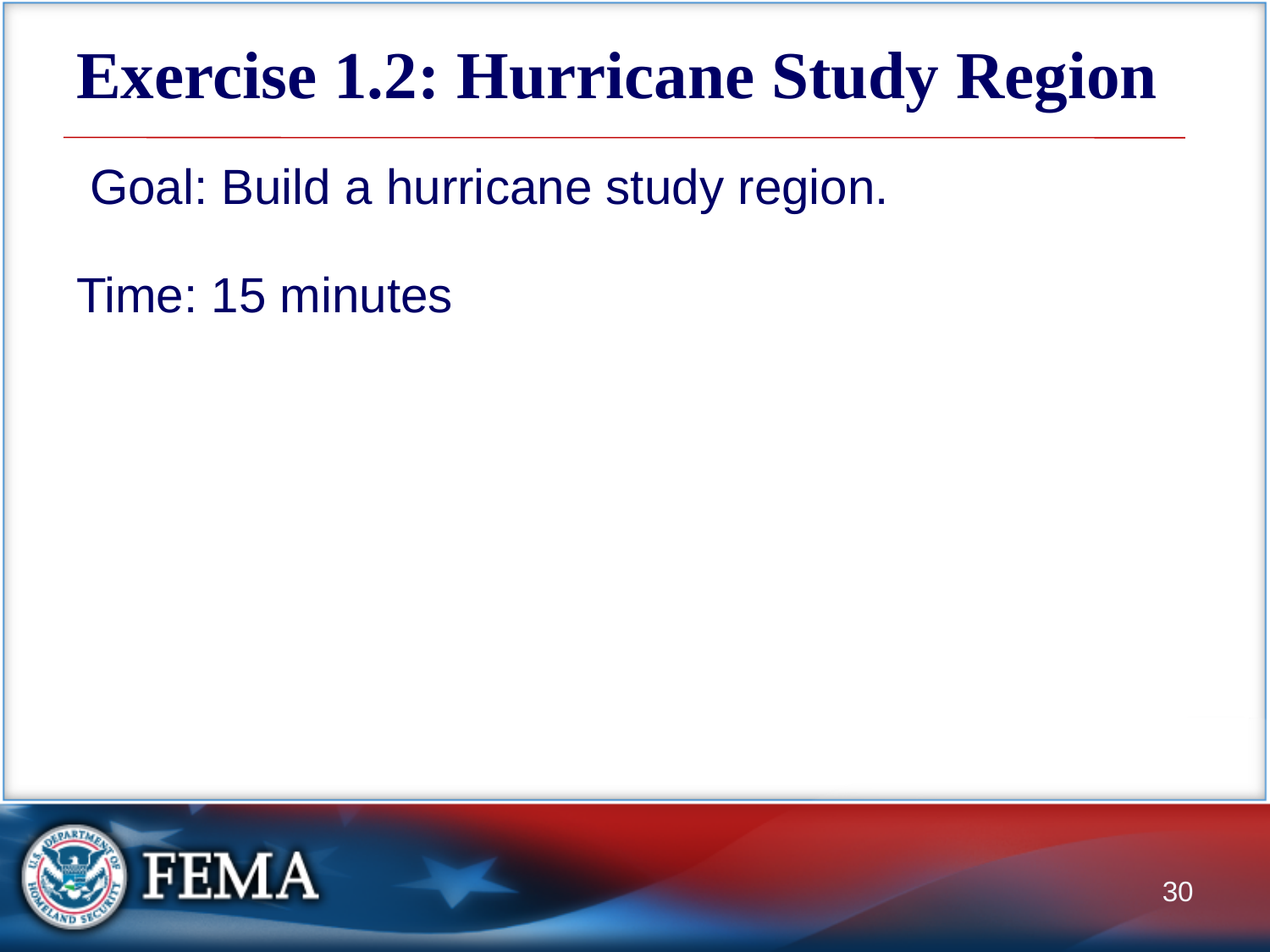

# Exercise 1.2: Hurricane Study Region
 Goal: Build a hurricane study region.
Time: 15 minutes
30